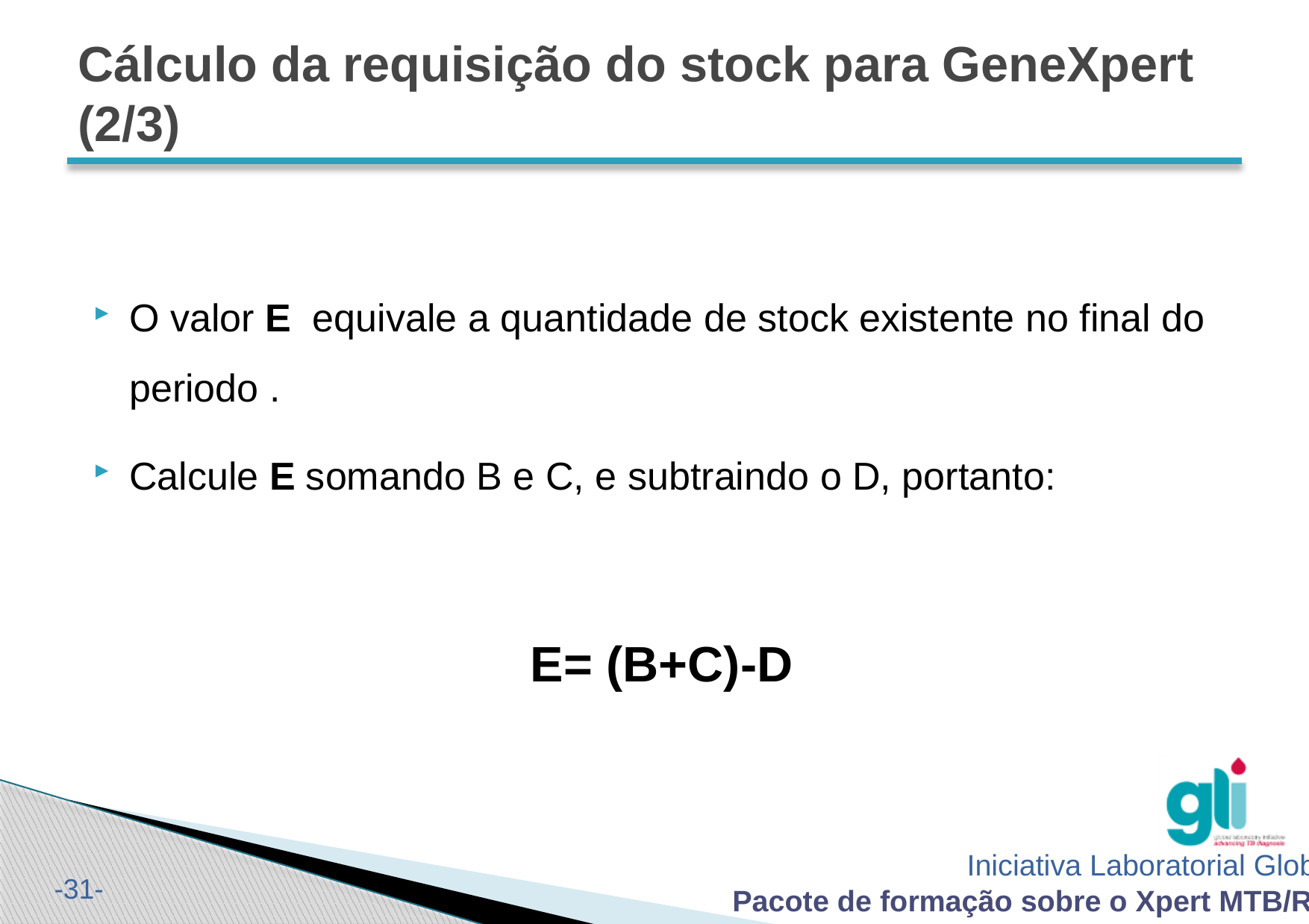

# Cálculo da requisição do stock para GeneXpert (2/3)

O valor E  equivale a quantidade de stock existente no final do periodo .
Calcule E somando B e C, e subtraindo o D, portanto:

E= (B+C)-D